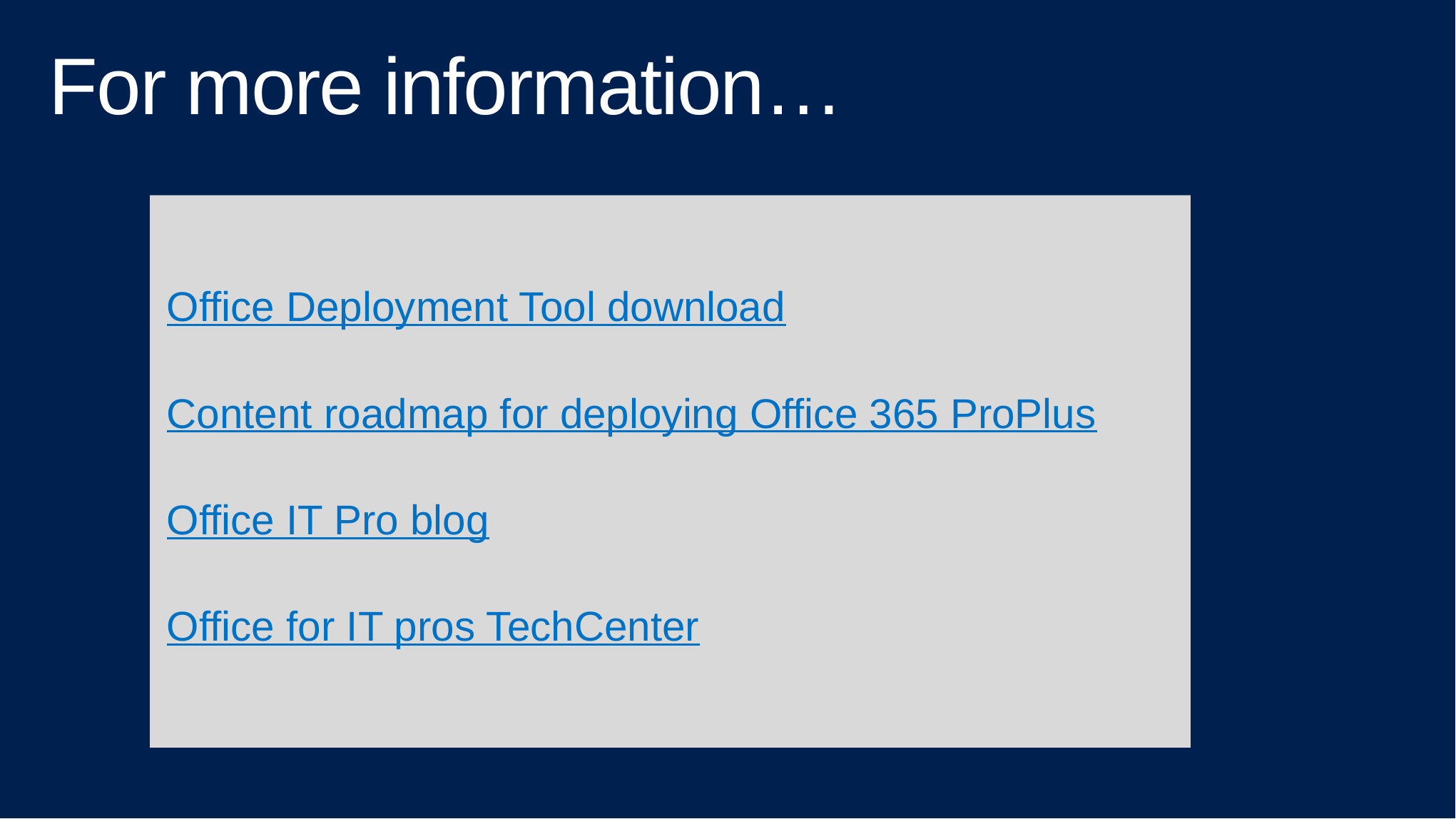

# For more information…

Office Deployment Tool download

Content roadmap for deploying Office 365 ProPlus

Office IT Pro blog

Office for IT pros TechCenter